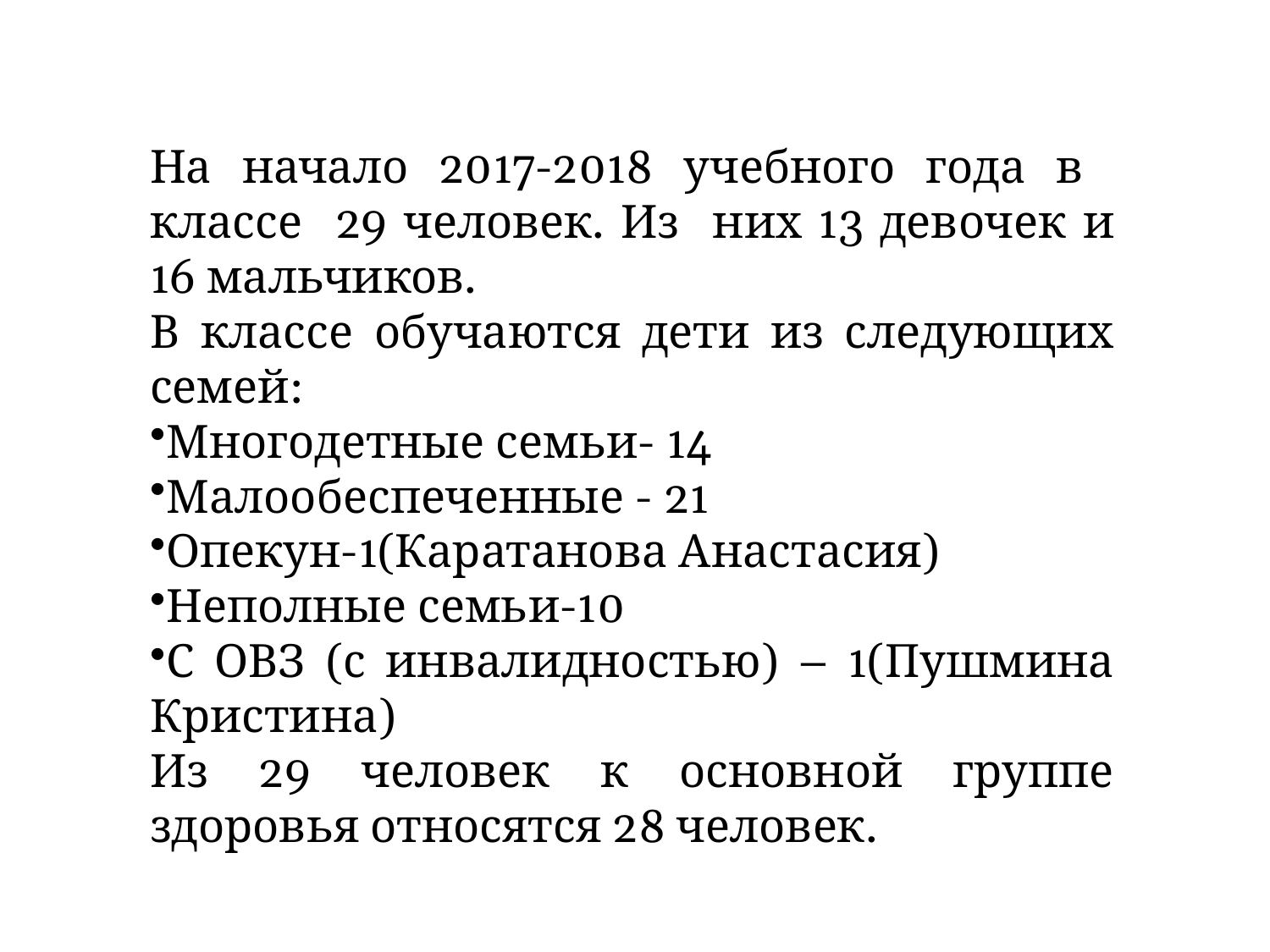

#
На начало 2017-2018 учебного года в  классе  29 человек. Из  них 13 девочек и 16 мальчиков.
В классе обучаются дети из следующих семей:
Многодетные семьи- 14
Малообеспеченные - 21
Опекун-1(Каратанова Анастасия)
Неполные семьи-10
С ОВЗ (с инвалидностью) – 1(Пушмина Кристина)
Из 29 человек к основной группе здоровья относятся 28 человек.